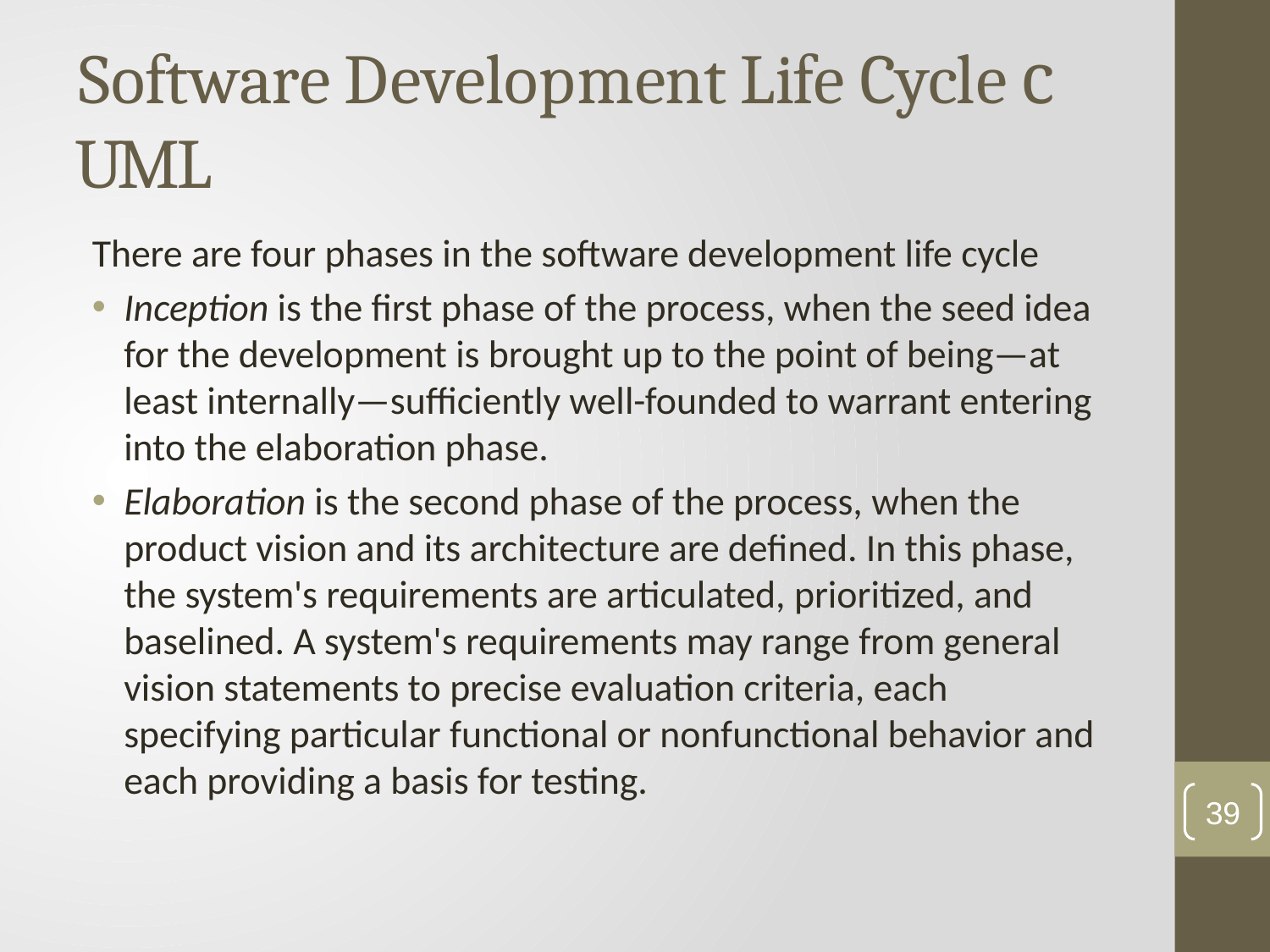

# Software Development Life Cycle с UML
There are four phases in the software development life cycle
Inception is the first phase of the process, when the seed idea for the development is brought up to the point of being—at least internally—sufficiently well-founded to warrant entering into the elaboration phase.
Elaboration is the second phase of the process, when the product vision and its architecture are defined. In this phase, the system's requirements are articulated, prioritized, and baselined. A system's requirements may range from general vision statements to precise evaluation criteria, each specifying particular functional or nonfunctional behavior and each providing a basis for testing.

39